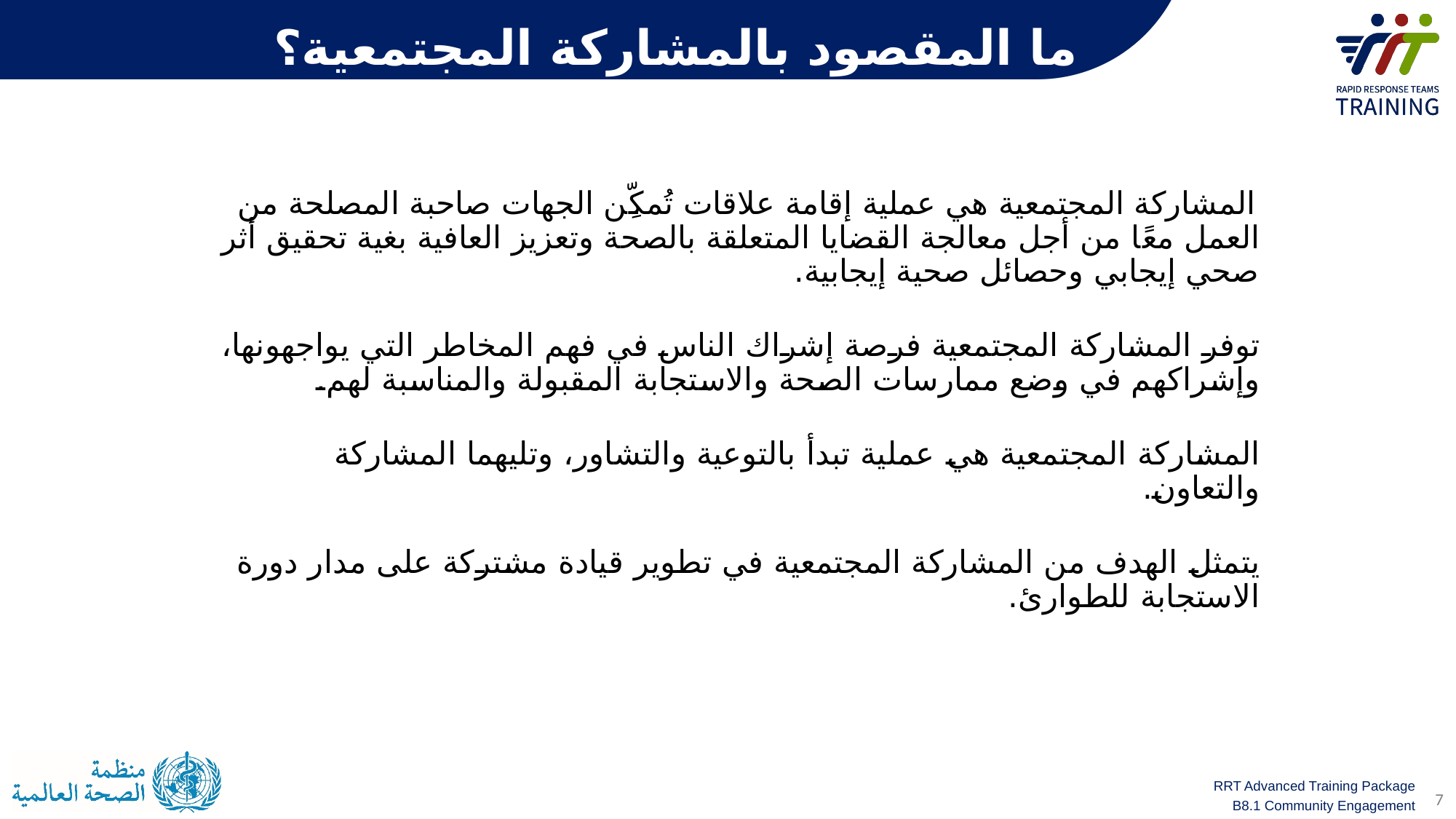

ما المقصود بالمشاركة المجتمعية؟
المشاركة المجتمعية هي عملية إقامة علاقات تُمكِّن الجهات صاحبة المصلحة من العمل معًا من أجل معالجة القضايا المتعلقة بالصحة وتعزيز العافية بغية تحقيق أثر صحي إيجابي وحصائل صحية إيجابية.

توفر المشاركة المجتمعية فرصة إشراك الناس في فهم المخاطر التي يواجهونها، وإشراكهم في وضع ممارسات الصحة والاستجابة المقبولة والمناسبة لهم.

المشاركة المجتمعية هي عملية تبدأ بالتوعية والتشاور، وتليهما المشاركة والتعاون.

يتمثل الهدف من المشاركة المجتمعية في تطوير قيادة مشتركة على مدار دورة الاستجابة للطوارئ.